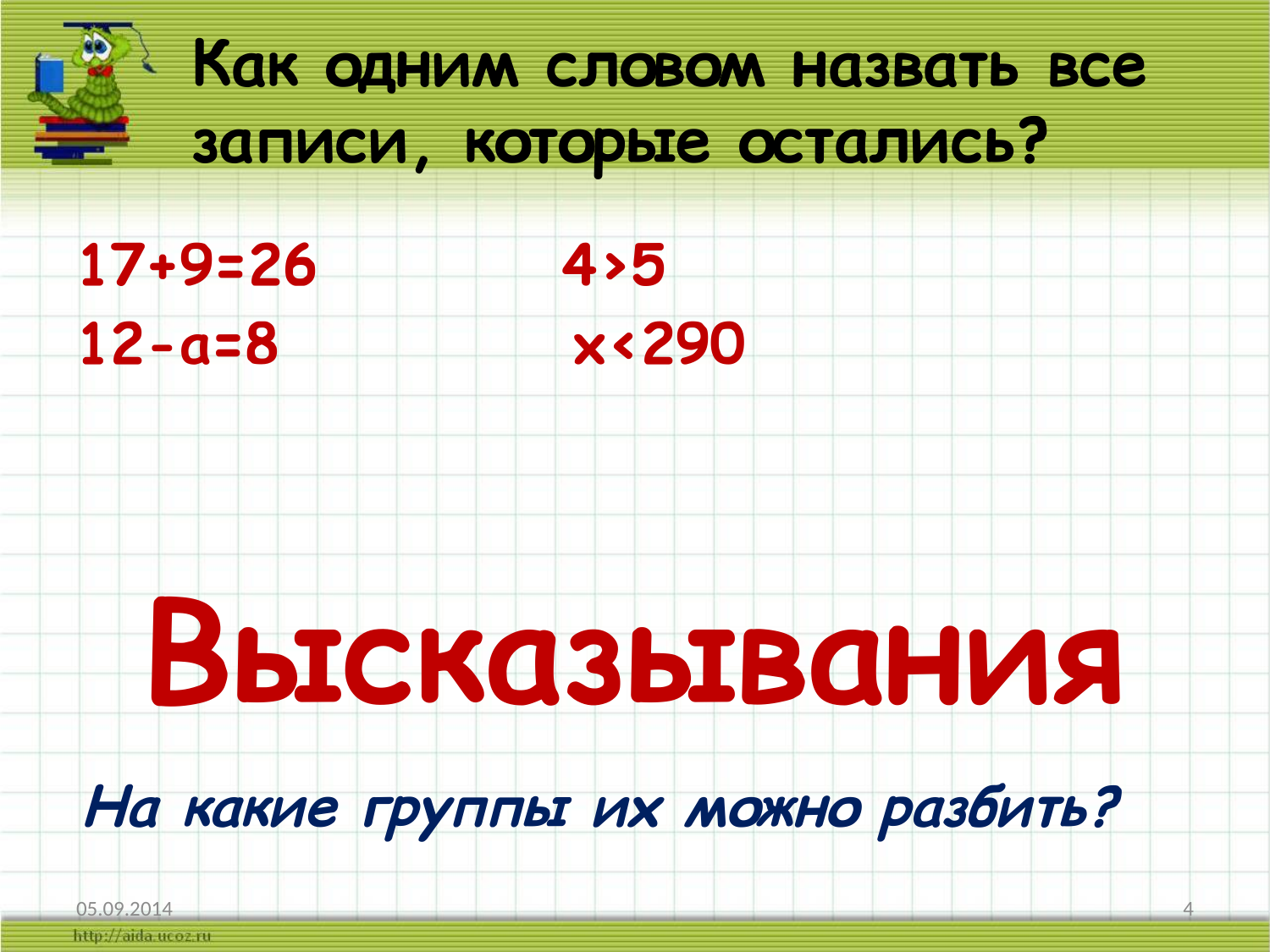

# Как одним словом назвать все записи, которые остались?
17+9=26          4›5
12-а=8            х‹290

Высказывания
На какие группы их можно разбить?
05.09.2014
4